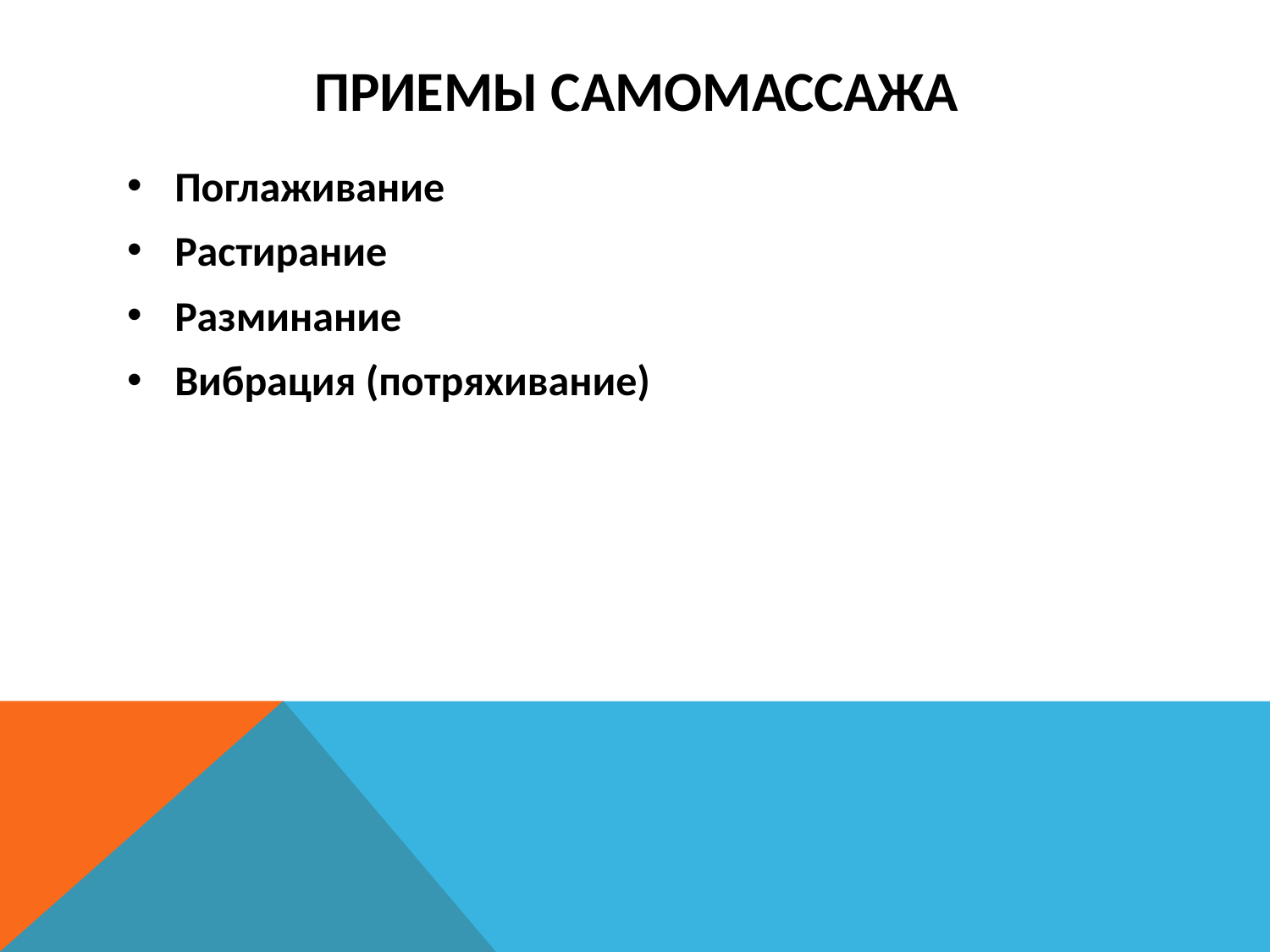

# Приемы самомассажа
Поглаживание
Растирание
Разминание
Вибрация (потряхивание)